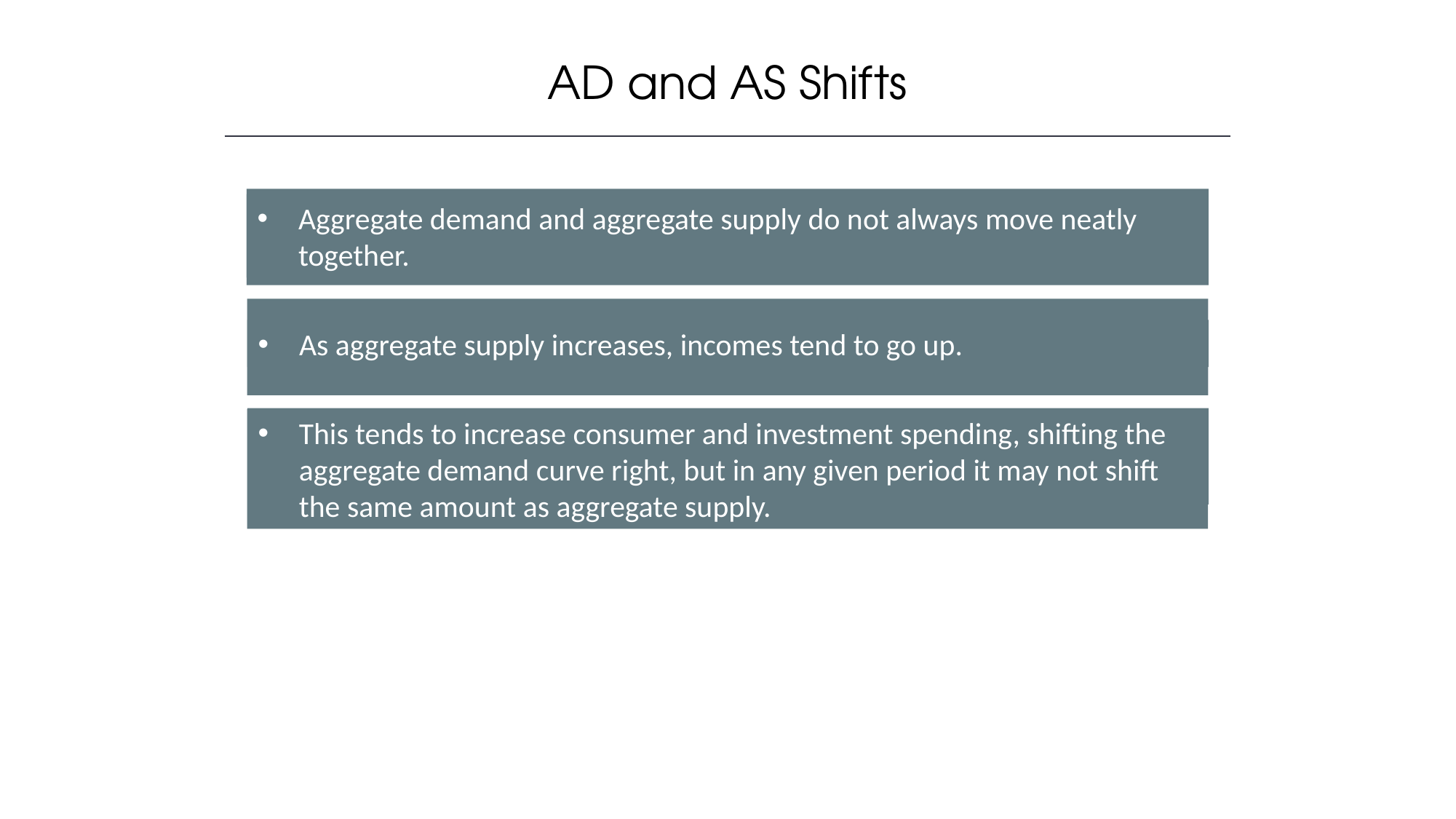

AD and AS Shifts

Aggregate demand and aggregate supply do not always move neatly together.

As aggregate supply increases, incomes tend to go up.

This tends to increase consumer and investment spending, shifting the aggregate demand curve right, but in any given period it may not shift the same amount as aggregate supply.